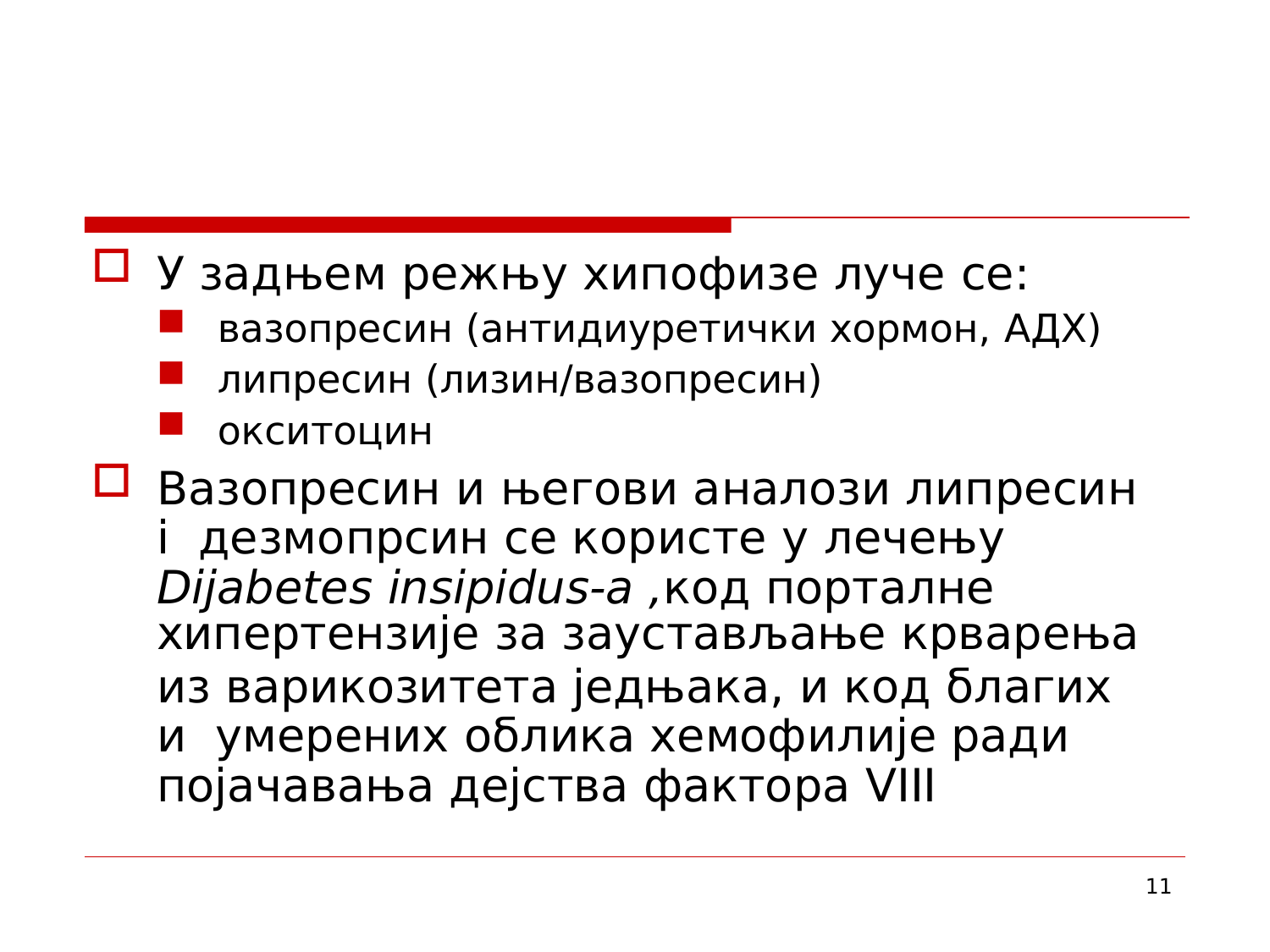

У задњем режњу хипофизе луче се:
вазопресин (антидиуретички хормон, АДХ)
липресин (лизин/вазопресин)
окситоцин
Вазопресин и његови аналози липресин i  дезмопрсин се користе у лeчeњу  Dijabetes insipidus-а ,код порталне
хипертензије за заустављање крварења
из варикозитета једњака, и код благих и  умерених облика хемофилије ради  појачaвaњa дејствa фaкторa VIII

11